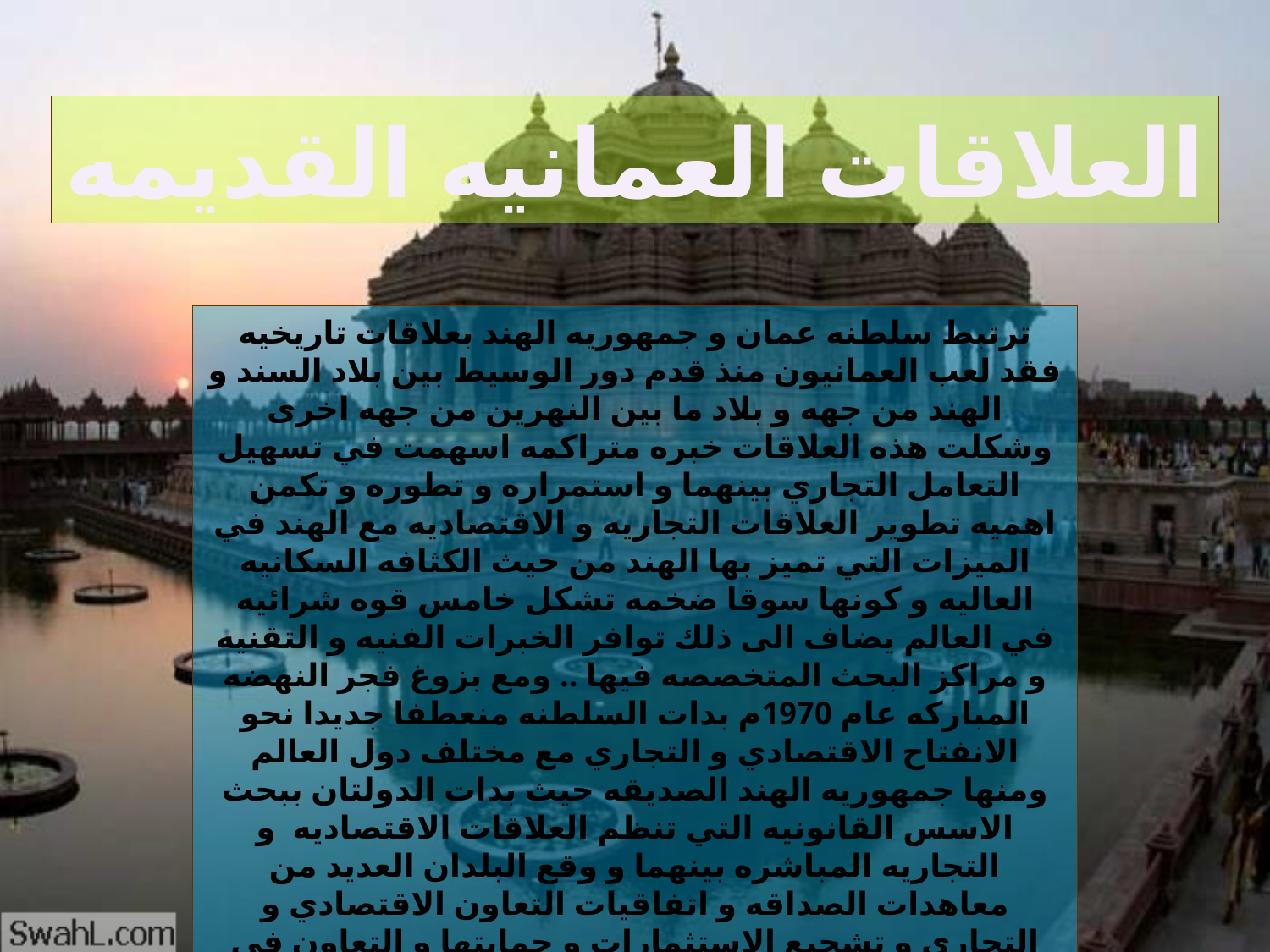

العلاقات العمانيه القديمه
ترتبط سلطنه عمان و جمهوريه الهند بعلاقات تاريخيه فقد لعب العمانيون منذ قدم دور الوسيط بين بلاد السند و الهند من جهه و بلاد ما بين النهرين من جهه اخرى وشكلت هذه العلاقات خبره متراكمه اسهمت في تسهيل التعامل التجاري بينهما و استمراره و تطوره و تكمن اهميه تطوير العلاقات التجاريه و الاقتصاديه مع الهند في الميزات التي تميز بها الهند من حيث الكثافه السكانيه العاليه و كونها سوقا ضخمه تشكل خامس قوه شرائيه في العالم يضاف الى ذلك توافر الخبرات الفنيه و التقنيه و مراكز البحث المتخصصه فيها .. ومع بزوغ فجر النهضه المباركه عام 1970م بدات السلطنه منعطفا جديدا نحو الانفتاح الاقتصادي و التجاري مع مختلف دول العالم ومنها جمهوريه الهند الصديقه حيث بدات الدولتان ببحث الاسس القانونيه التي تنظم العلاقات الاقتصاديه  و التجاريه المباشره بينهما و وقع البلدان العديد من معاهدات الصداقه و اتفاقيات التعاون الاقتصادي و التجاري و تشجيع الاستثمارات و حمايتها و التعاون في مجالات العلم و النكنولوجيا...